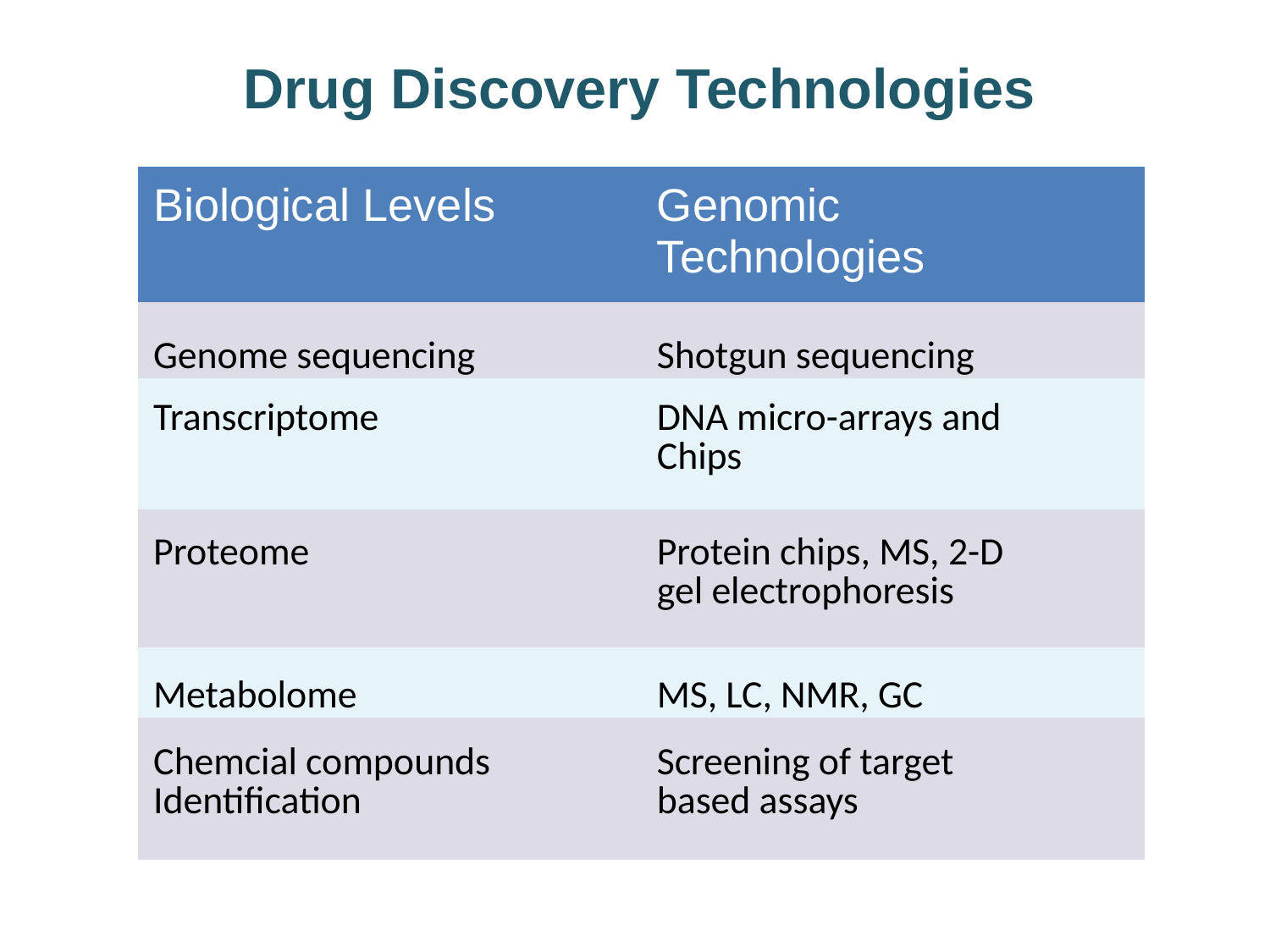

Drug Discovery Technologies
| Biological Levels | Genomic |
| --- | --- |
|  | Technologies |
| Genome sequencing | Shotgun sequencing |
| Transcriptome | DNA micro-arrays and |
|  | Chips |
| Proteome | Protein chips, MS, 2-D |
|  | gel electrophoresis |
| Metabolome | MS, LC, NMR, GC |
| Chemcial compounds | Screening of target |
| Identification | based assays |